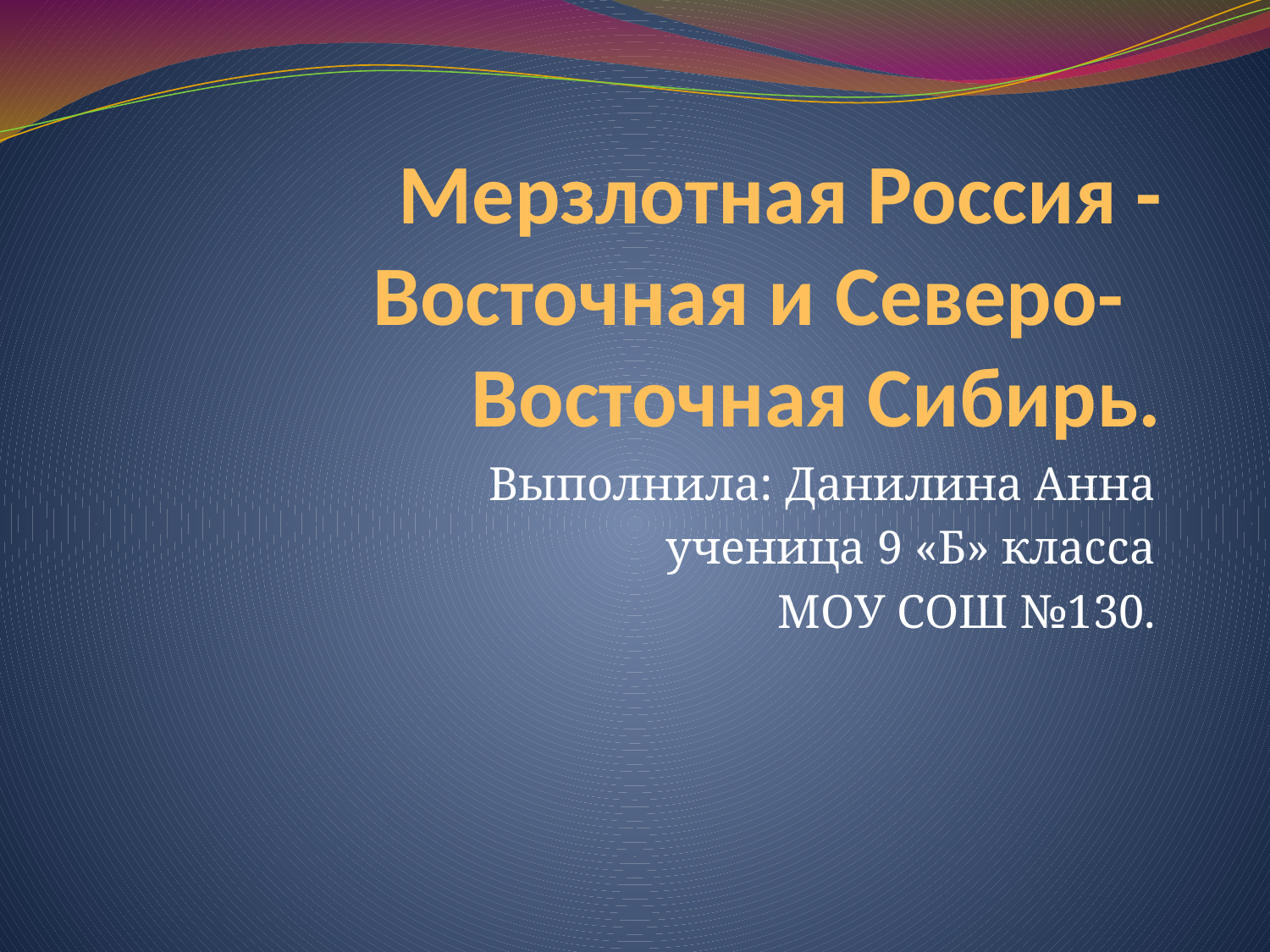

# Мерзлотная Россия - Восточная и Северо-   Восточная Сибирь.
Выполнила: Данилина Анна
ученица 9 «Б» класса
МОУ СОШ №130.